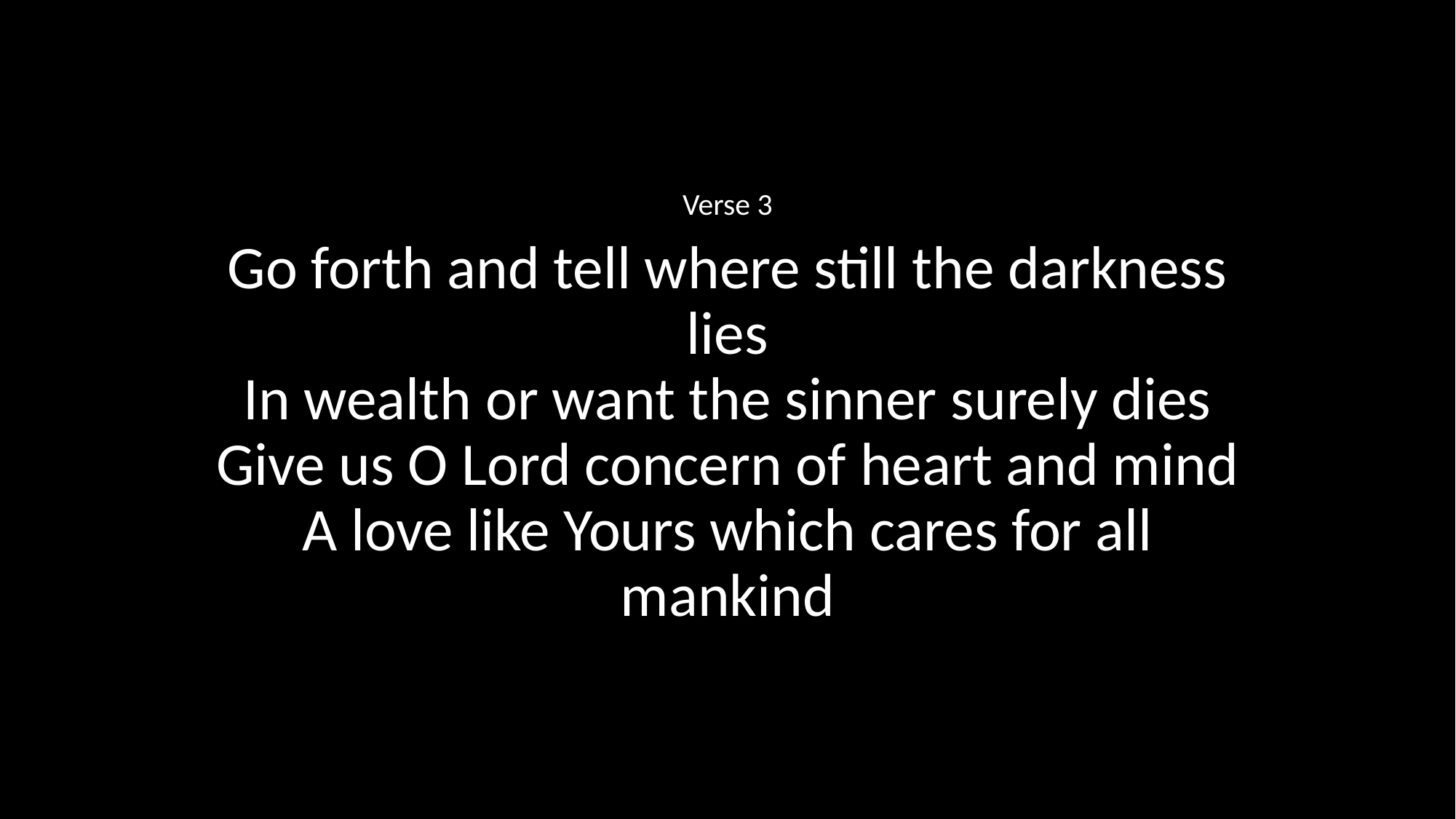

Verse 3
Go forth and tell where still the darkness lies
In wealth or want the sinner surely dies
Give us O Lord concern of heart and mind
A love like Yours which cares for all mankind